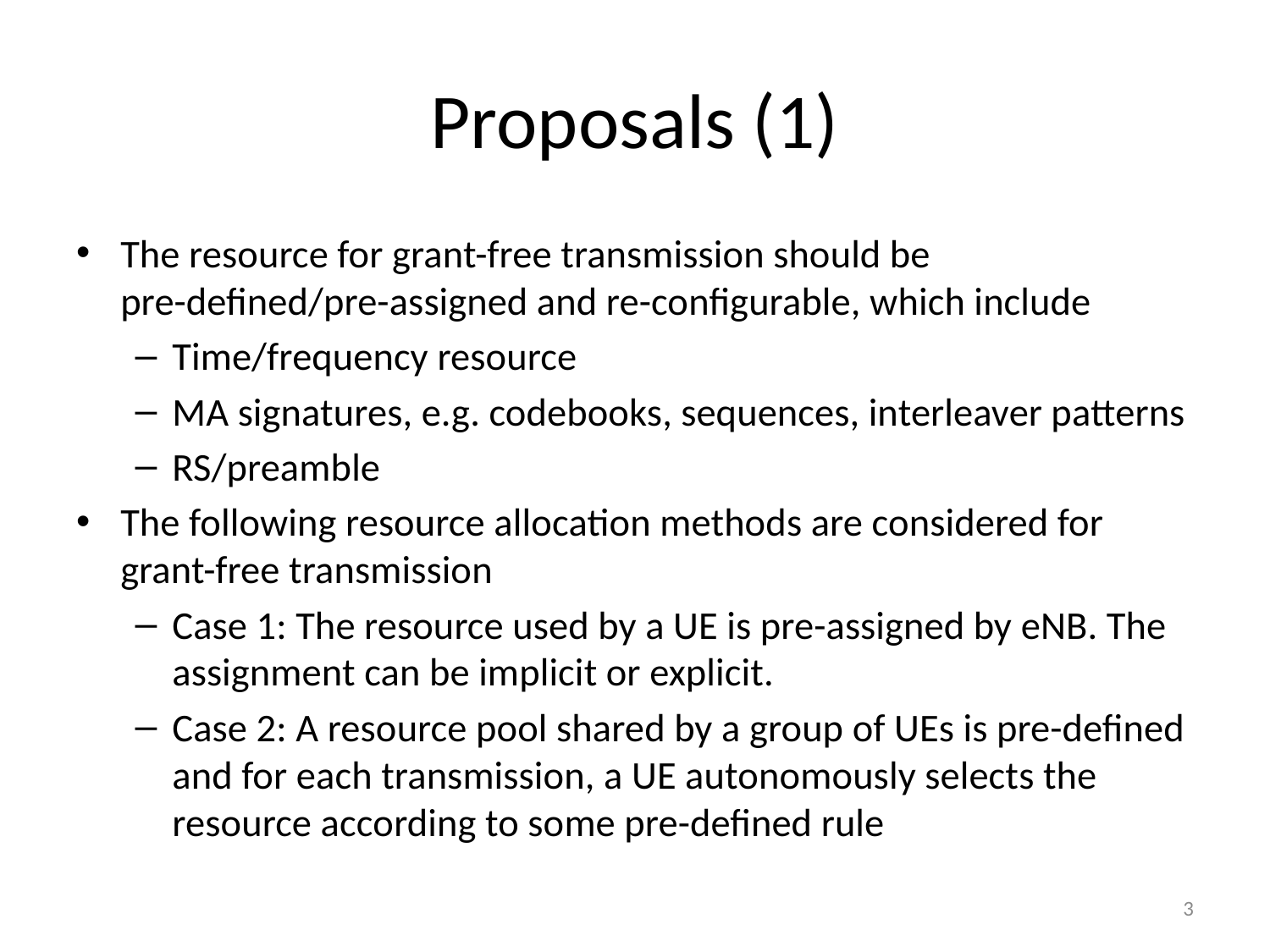

# Proposals (1)
The resource for grant-free transmission should be pre-defined/pre-assigned and re-configurable, which include
Time/frequency resource
MA signatures, e.g. codebooks, sequences, interleaver patterns
RS/preamble
The following resource allocation methods are considered for grant-free transmission
Case 1: The resource used by a UE is pre-assigned by eNB. The assignment can be implicit or explicit.
Case 2: A resource pool shared by a group of UEs is pre-defined and for each transmission, a UE autonomously selects the resource according to some pre-defined rule

3